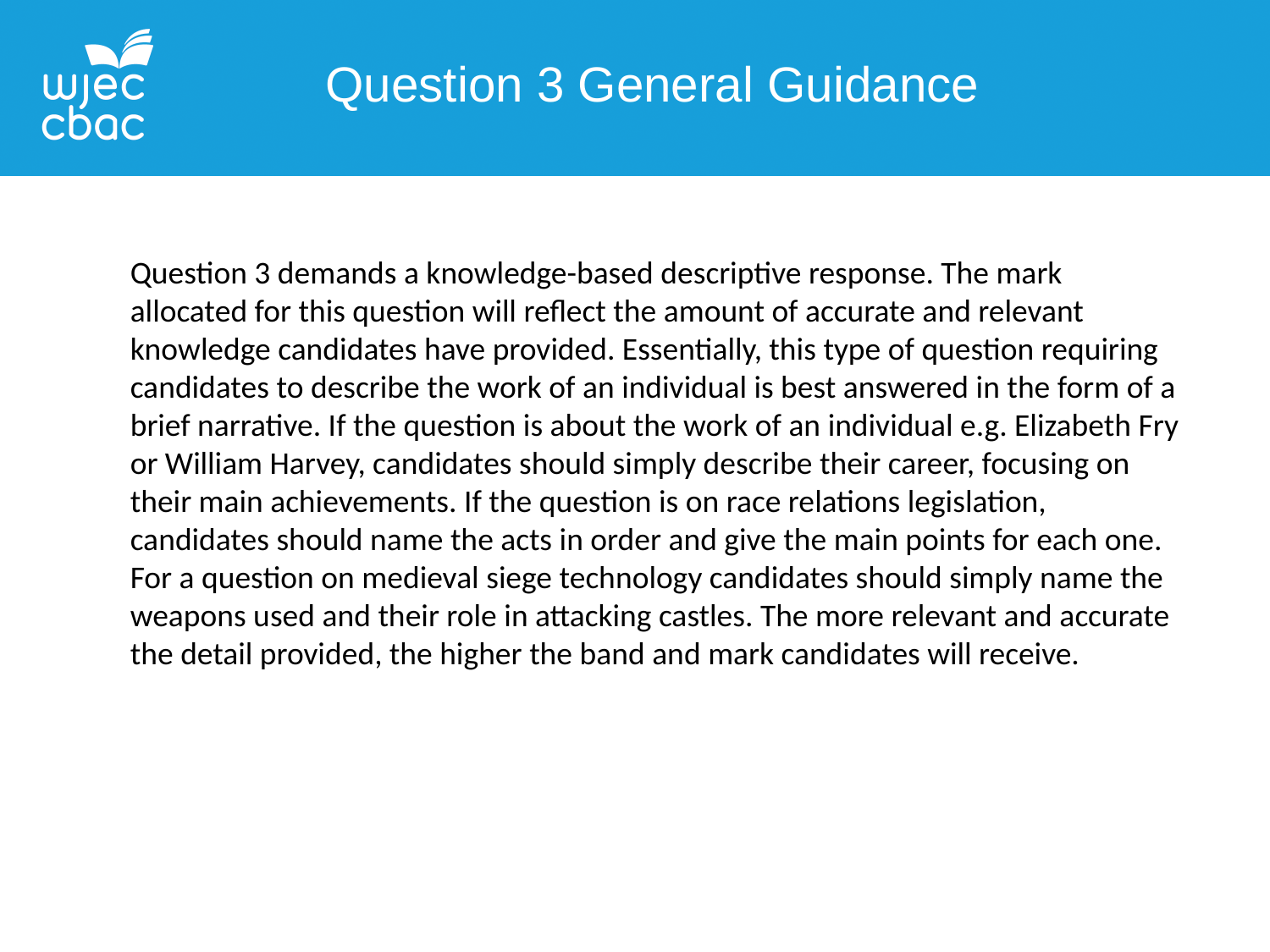

Question 3 General Guidance

Question 3 demands a knowledge-based descriptive response. The mark allocated for this question will reflect the amount of accurate and relevant knowledge candidates have provided. Essentially, this type of question requiring candidates to describe the work of an individual is best answered in the form of a brief narrative. If the question is about the work of an individual e.g. Elizabeth Fry or William Harvey, candidates should simply describe their career, focusing on their main achievements. If the question is on race relations legislation, candidates should name the acts in order and give the main points for each one.  For a question on medieval siege technology candidates should simply name the weapons used and their role in attacking castles. The more relevant and accurate the detail provided, the higher the band and mark candidates will receive.